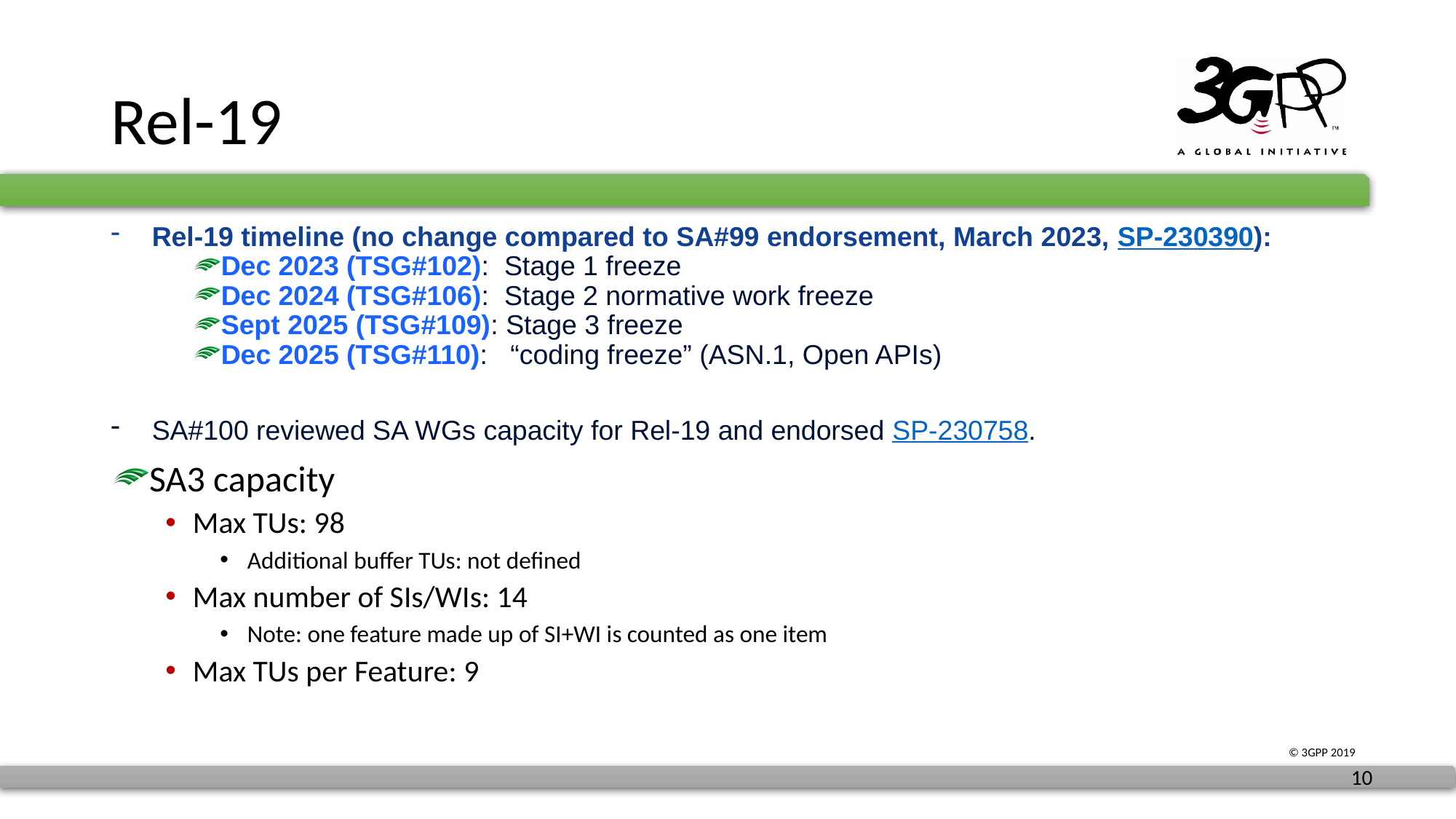

# Rel-19

Rel-19 timeline (no change compared to SA#99 endorsement, March 2023, SP-230390):
Dec 2023 (TSG#102):  Stage 1 freeze
Dec 2024 (TSG#106):  Stage 2 normative work freeze
Sept 2025 (TSG#109): Stage 3 freeze
Dec 2025 (TSG#110):   “coding freeze” (ASN.1, Open APIs)

SA#100 reviewed SA WGs capacity for Rel-19 and endorsed SP-230758.
SA3 capacity
Max TUs: 98
Additional buffer TUs: not defined
Max number of SIs/WIs: 14
Note: one feature made up of SI+WI is counted as one item
Max TUs per Feature: 9